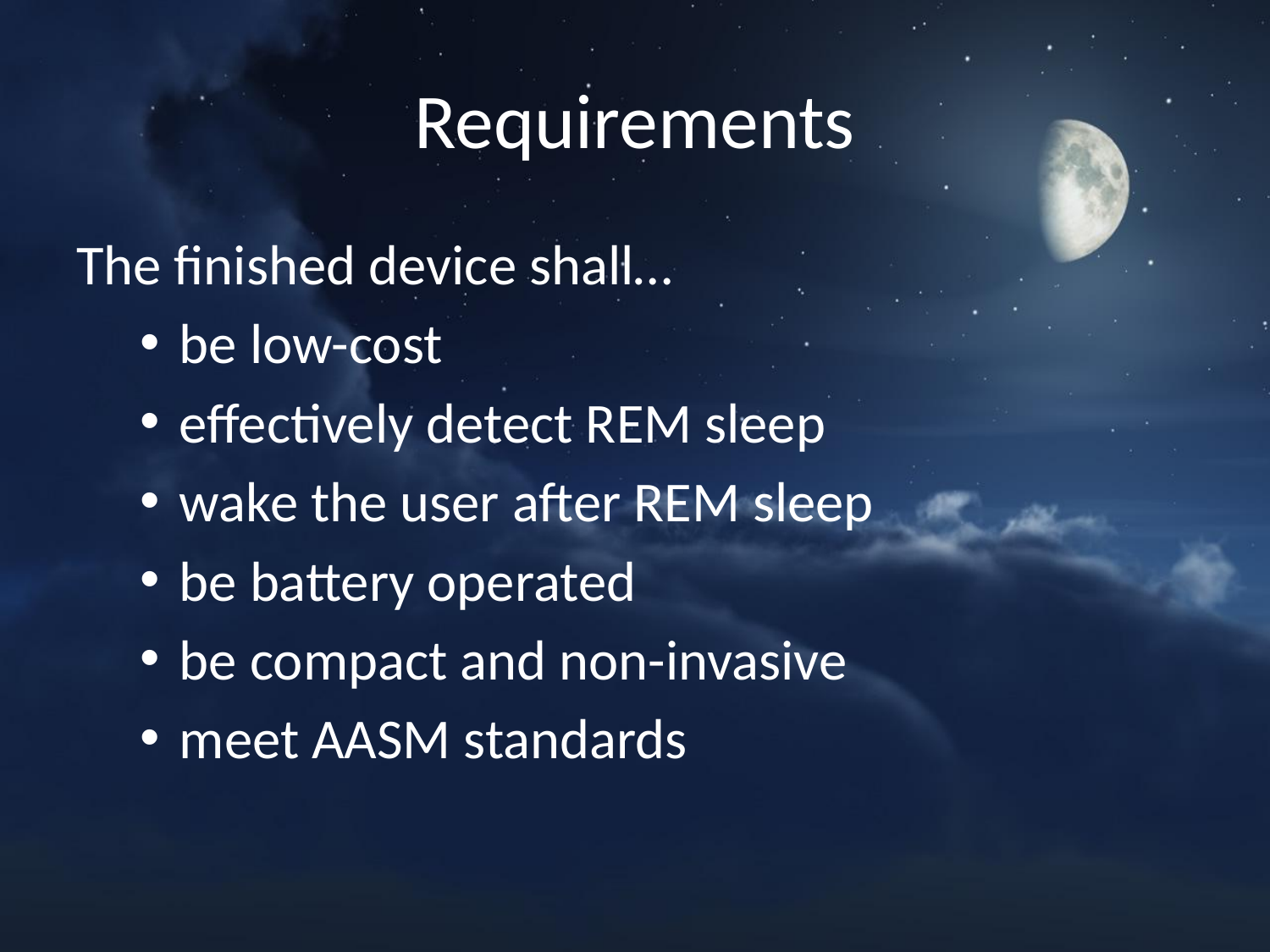

# Requirements
The finished device shall…
be low-cost
effectively detect REM sleep
wake the user after REM sleep
be battery operated
be compact and non-invasive
meet AASM standards